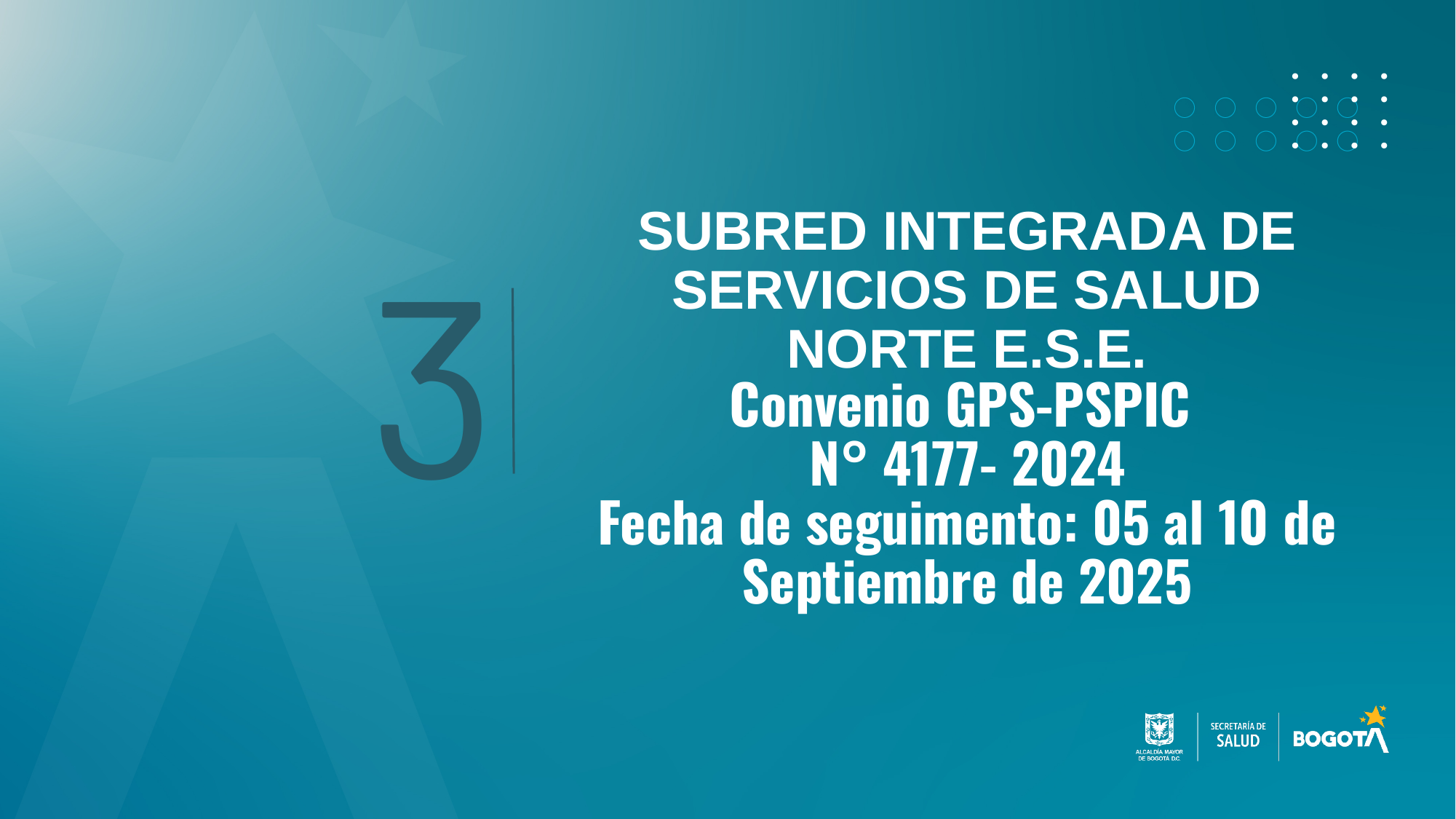

# SUBRED INTEGRADA DE SERVICIOS DE SALUD NORTE E.S.E. Convenio GPS-PSPIC N° 4177- 2024 Fecha de seguimento: 05 al 10 de Septiembre de 2025
3